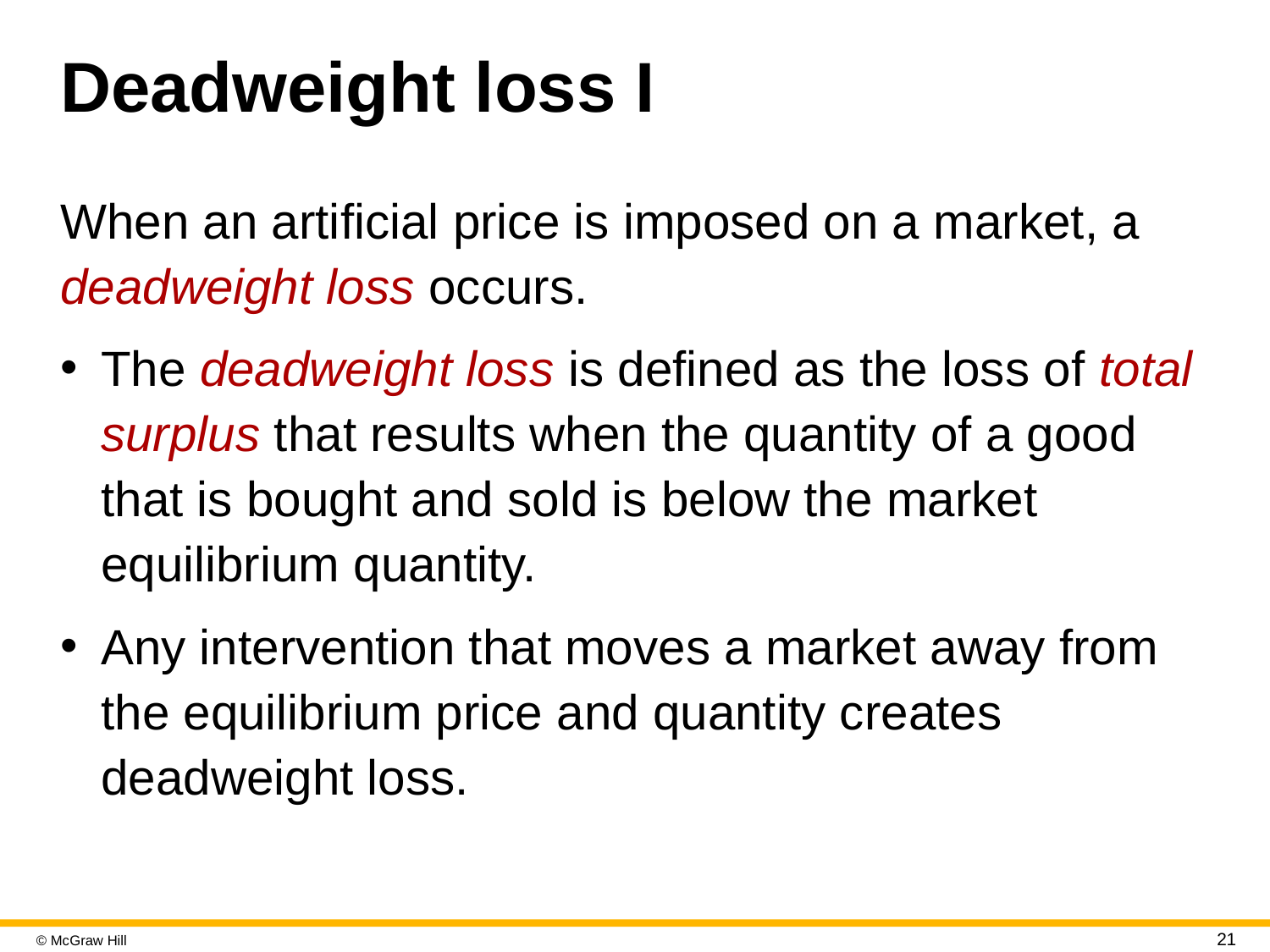

# Deadweight loss I
When an artificial price is imposed on a market, a deadweight loss occurs.
The deadweight loss is defined as the loss of total surplus that results when the quantity of a good that is bought and sold is below the market equilibrium quantity.
Any intervention that moves a market away from the equilibrium price and quantity creates deadweight loss.